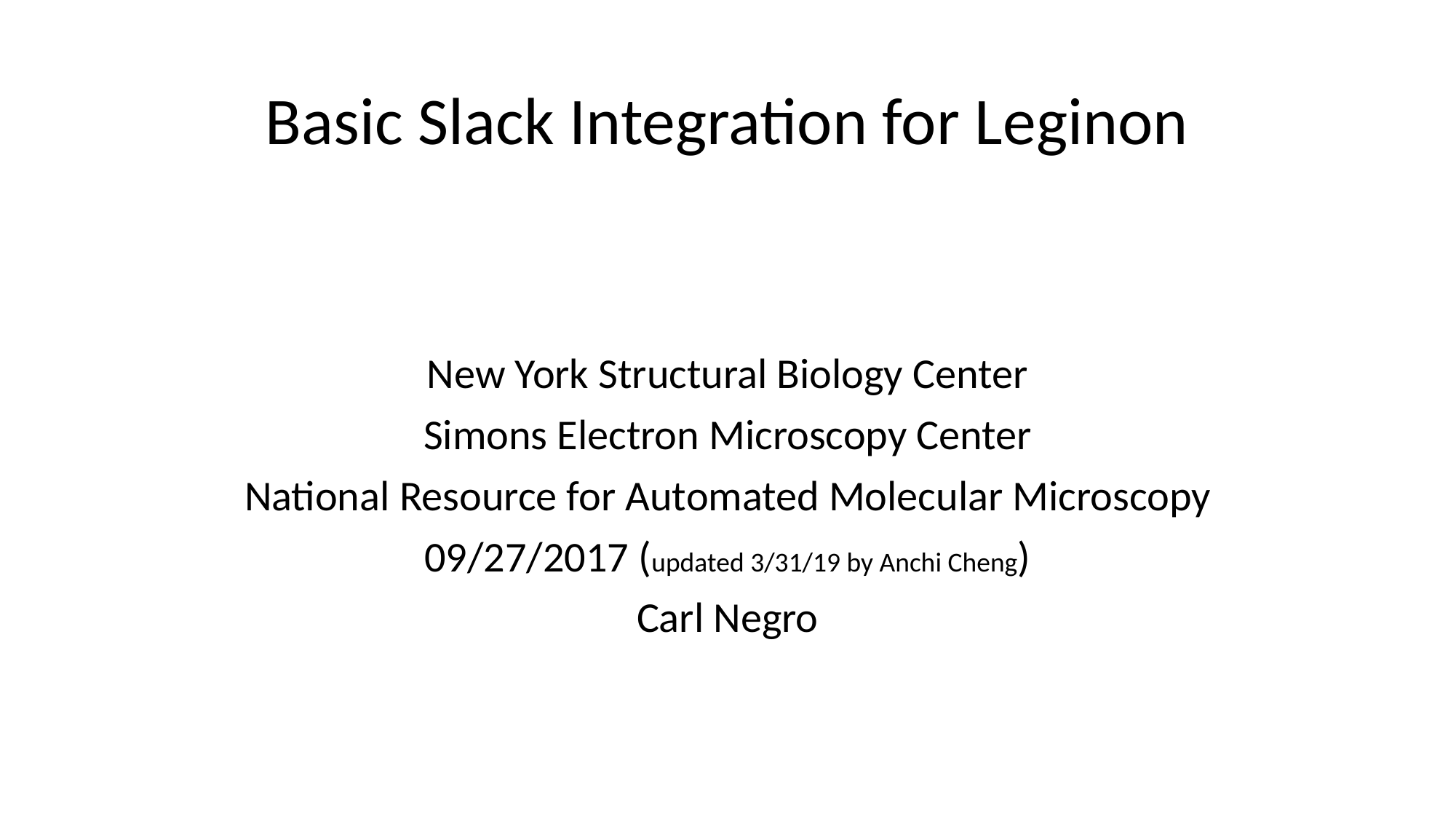

# Basic Slack Integration for Leginon
New York Structural Biology Center
Simons Electron Microscopy Center
National Resource for Automated Molecular Microscopy
09/27/2017 (updated 3/31/19 by Anchi Cheng)
Carl Negro